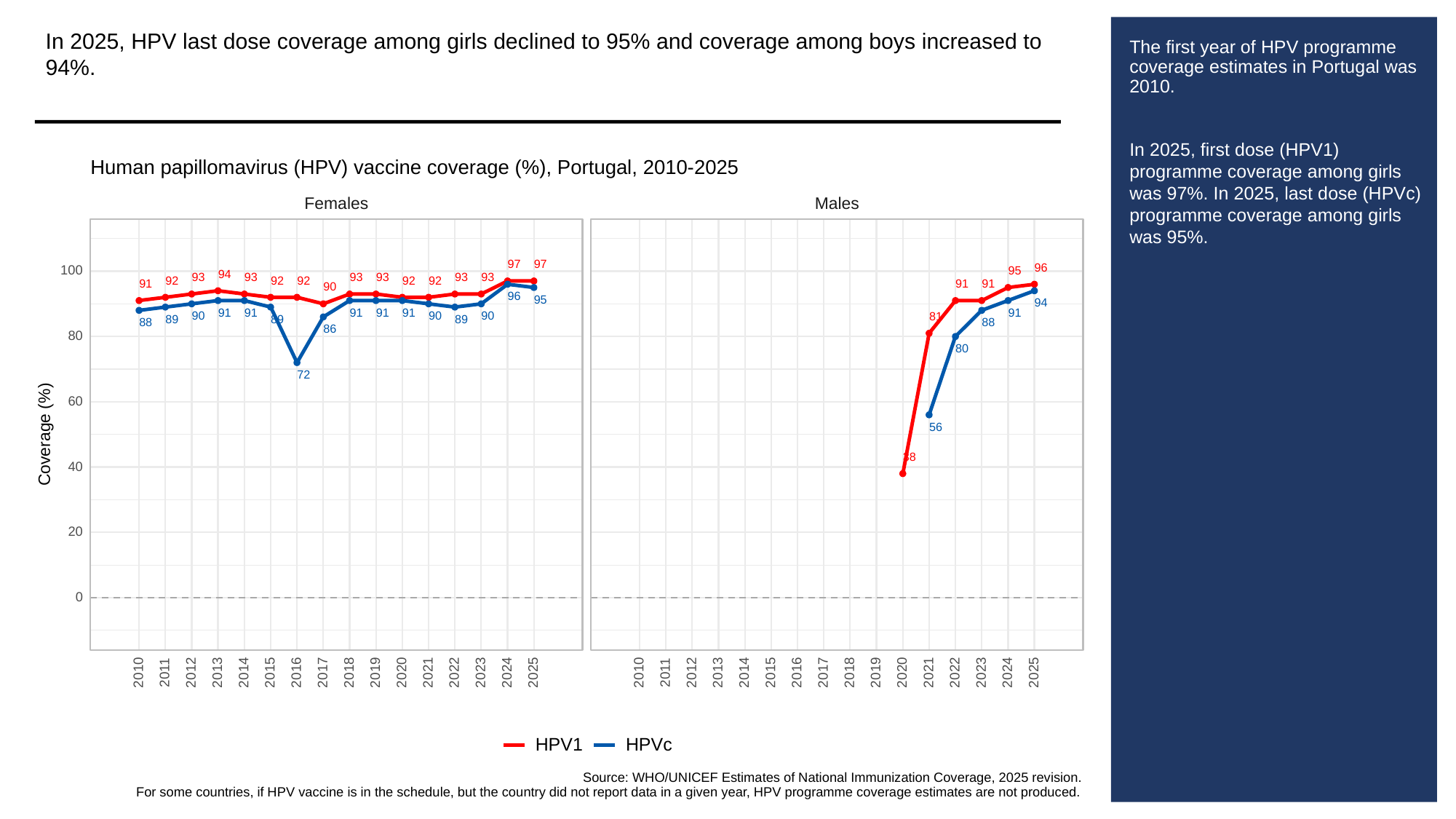

In 2025, HPV last dose coverage among girls declined to 95% and coverage among boys increased to 94%.
# The first year of HPV programme coverage estimates in Portugal was 2010.

In 2025, first dose (HPV1) programme coverage among girls was 97%. In 2025, last dose (HPVc) programme coverage among girls was 95%.

Human papillomavirus (HPV) vaccine coverage (%), Portugal, 2010-2025
Females
Males

97
97
96
100
95
94

93
93
93
93
93
93
92
92
92
92
92

91
91
91

90

96

95

94

91
91
91
91
91
91
90
90
90
81

89
89
89
88
88
86

80

80

72
60

56
Coverage (%)

38
40

20

0

2013
2023
2013
2023
2010
2011
2012
2014
2015
2016
2017
2018
2019
2020
2021
2022
2024
2025
2010
2011
2012
2014
2015
2016
2017
2018
2019
2020
2021
2022
2024
2025
HPVc
HPV1

Source: WHO/UNICEF Estimates of National Immunization Coverage, 2025 revision.
For some countries, if HPV vaccine is in the schedule, but the country did not report data in a given year, HPV programme coverage estimates are not produced.